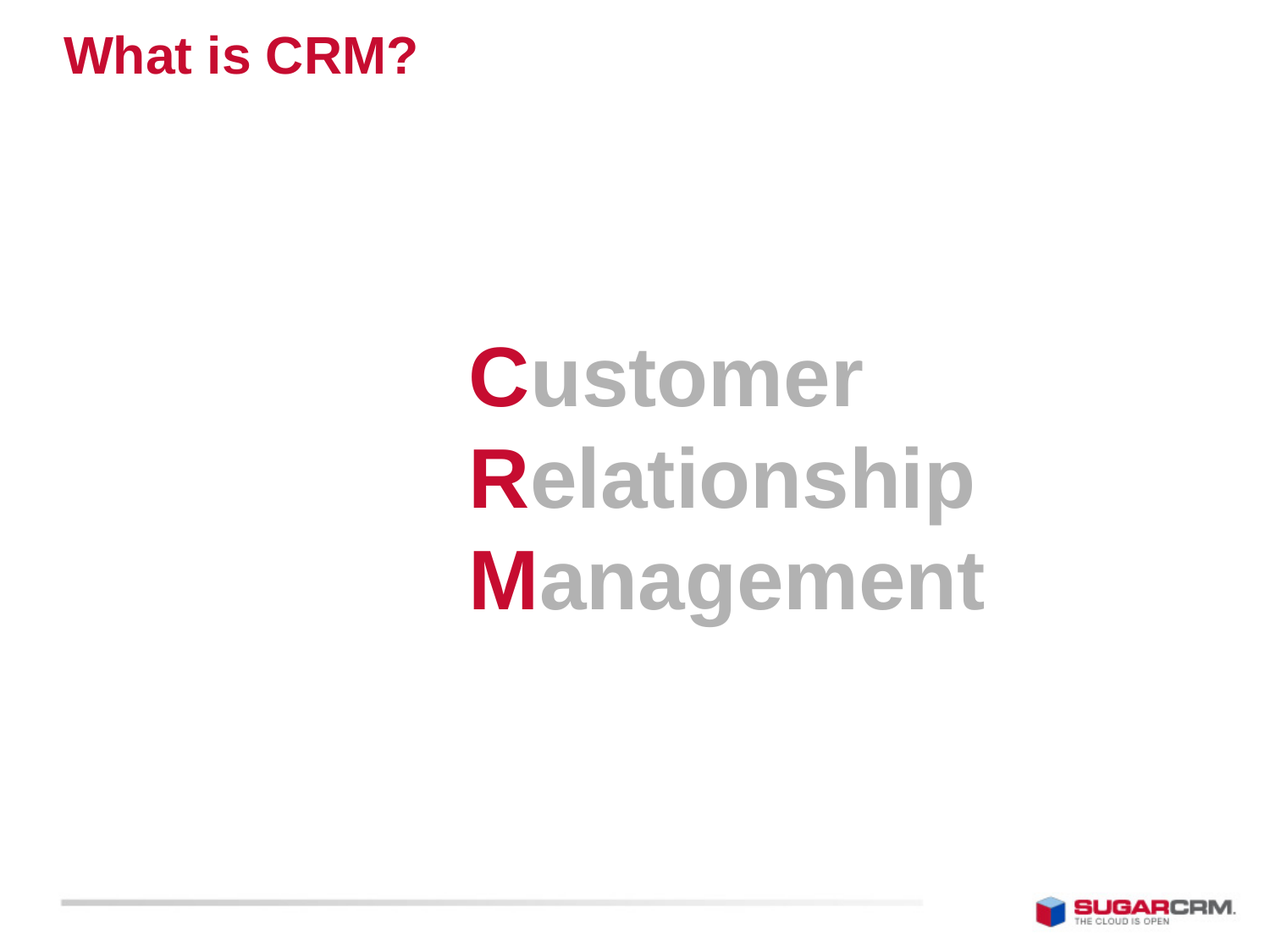

# What is CRM?
Customer
Relationship
Management